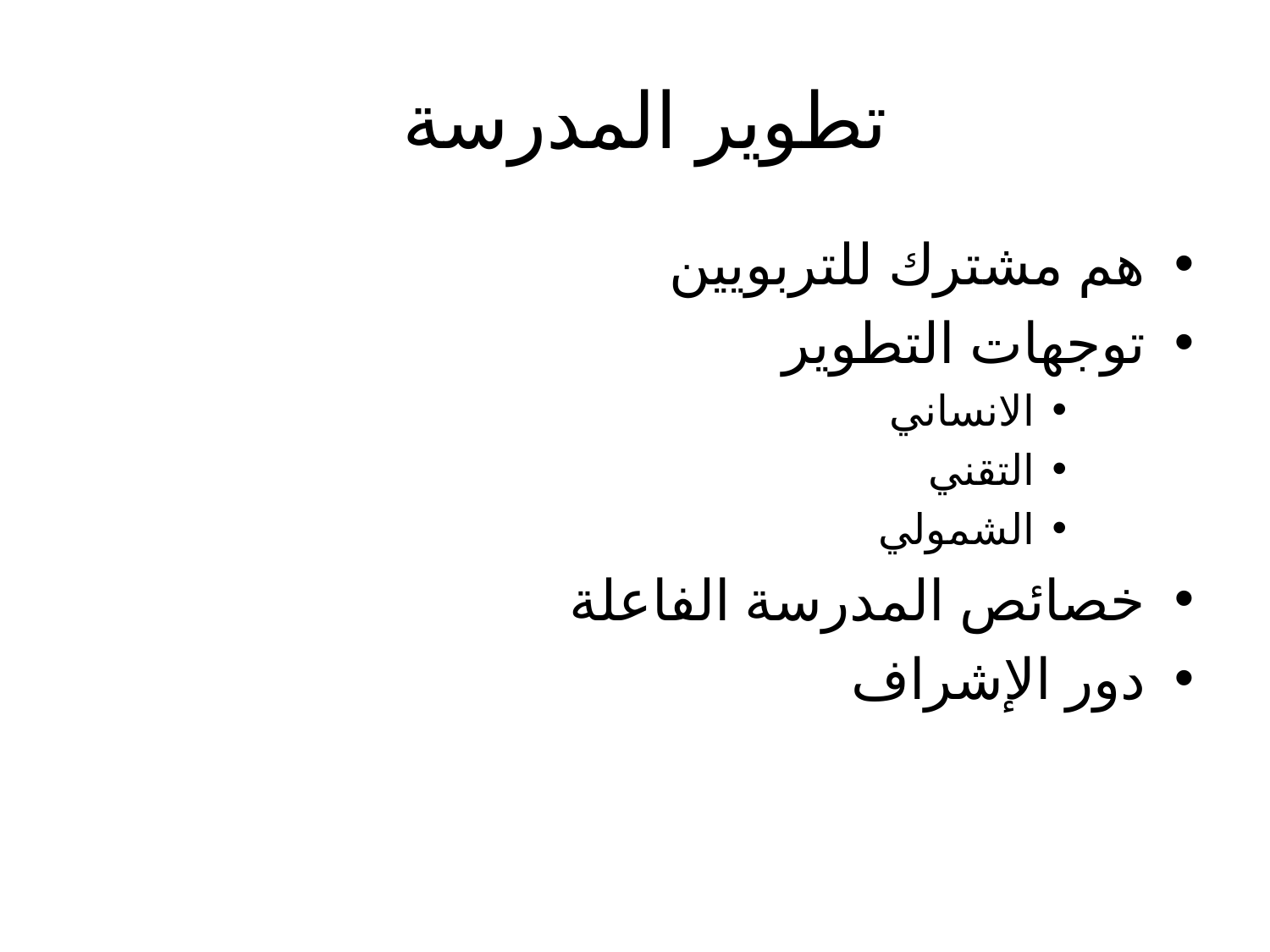

# تطوير المدرسة
هم مشترك للتربويين
توجهات التطوير
الانساني
التقني
الشمولي
خصائص المدرسة الفاعلة
دور الإشراف